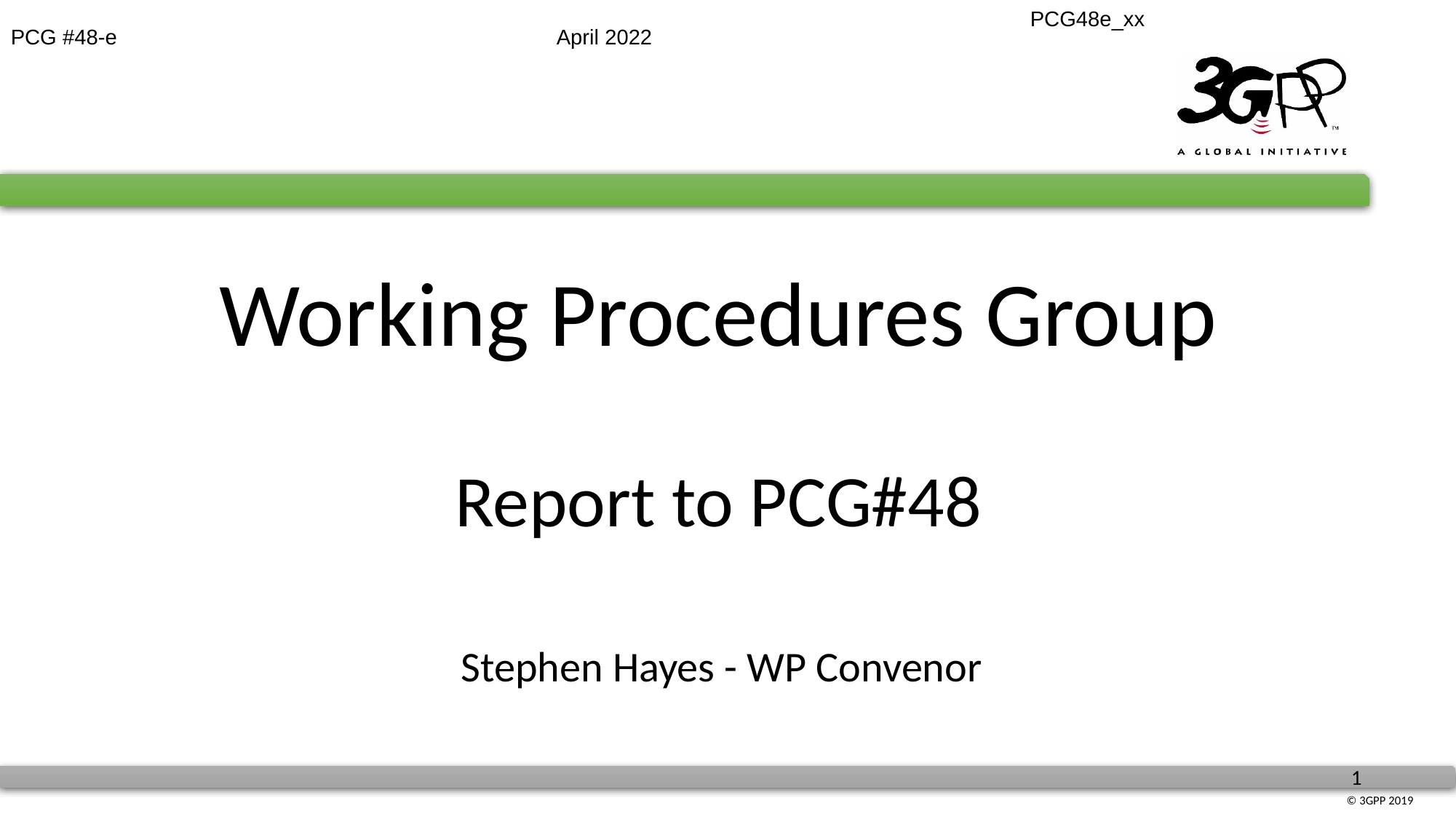

# Working Procedures Group Report to PCG#48
Stephen Hayes - WP Convenor